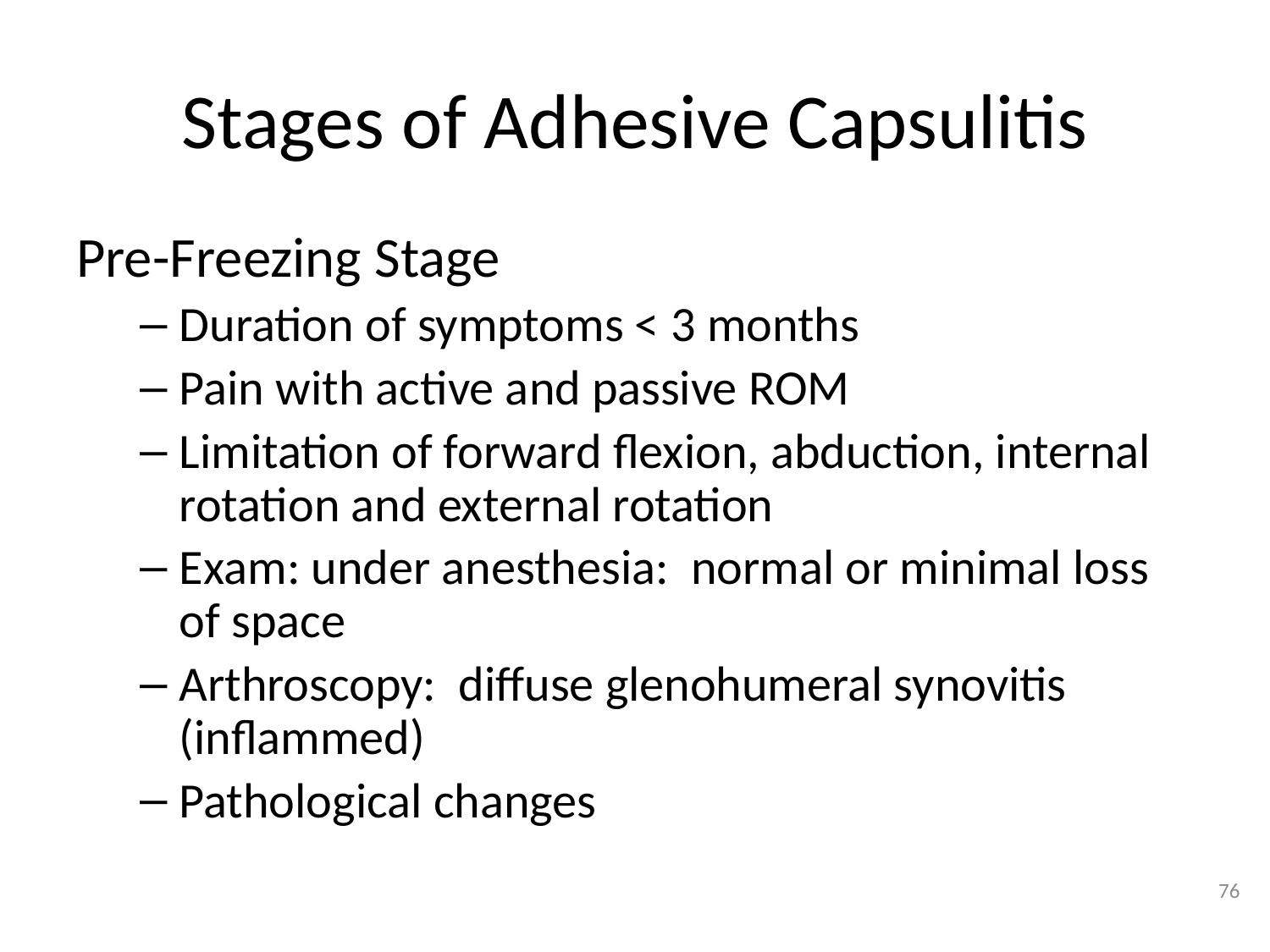

# Stages of Adhesive Capsulitis
Pre-Freezing Stage
Duration of symptoms < 3 months
Pain with active and passive ROM
Limitation of forward flexion, abduction, internal rotation and external rotation
Exam: under anesthesia:  normal or minimal loss of space
Arthroscopy:  diffuse glenohumeral synovitis (inflammed)
Pathological changes
76